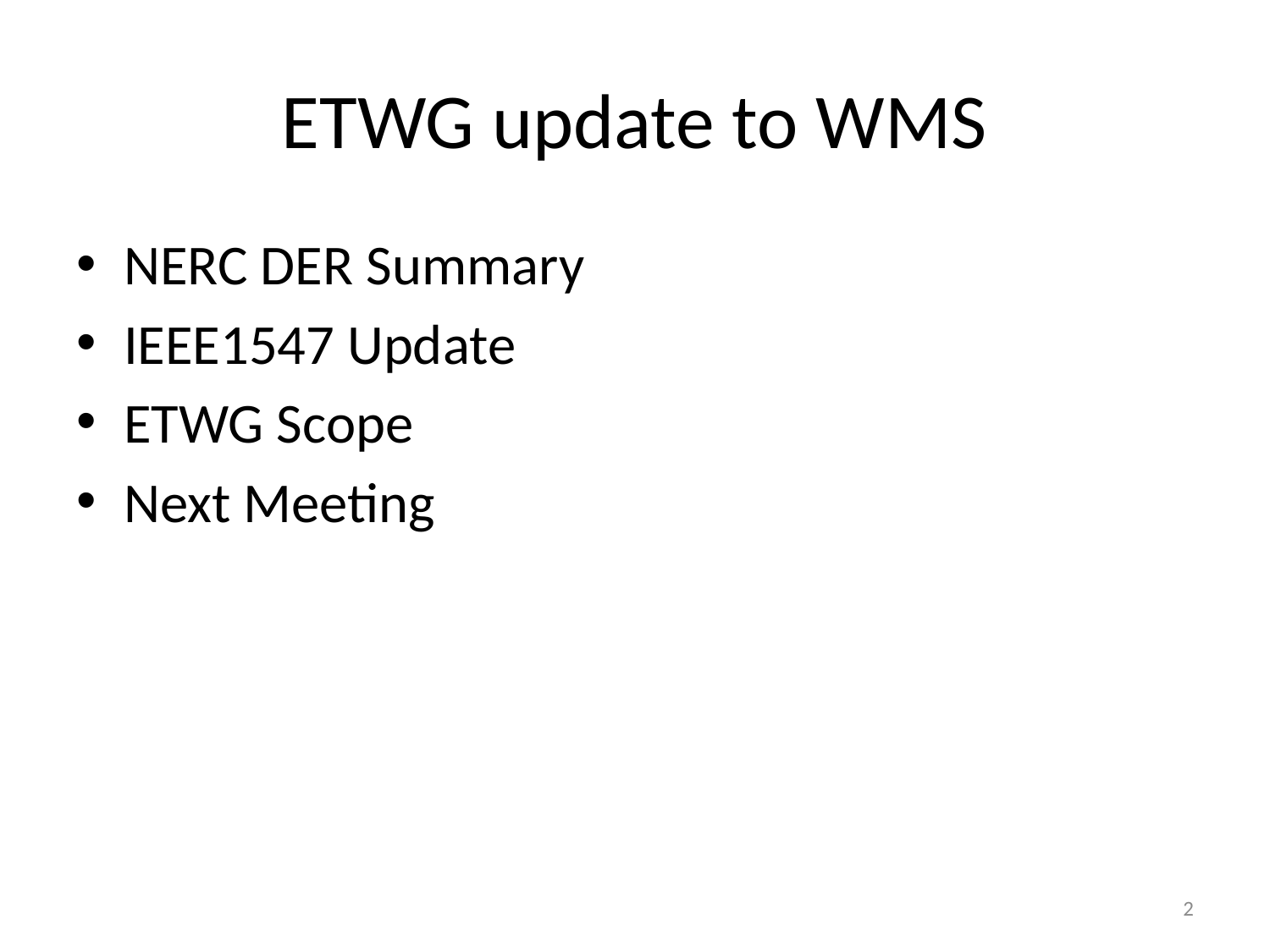

# ETWG update to WMS
NERC DER Summary
IEEE1547 Update
ETWG Scope
Next Meeting
2